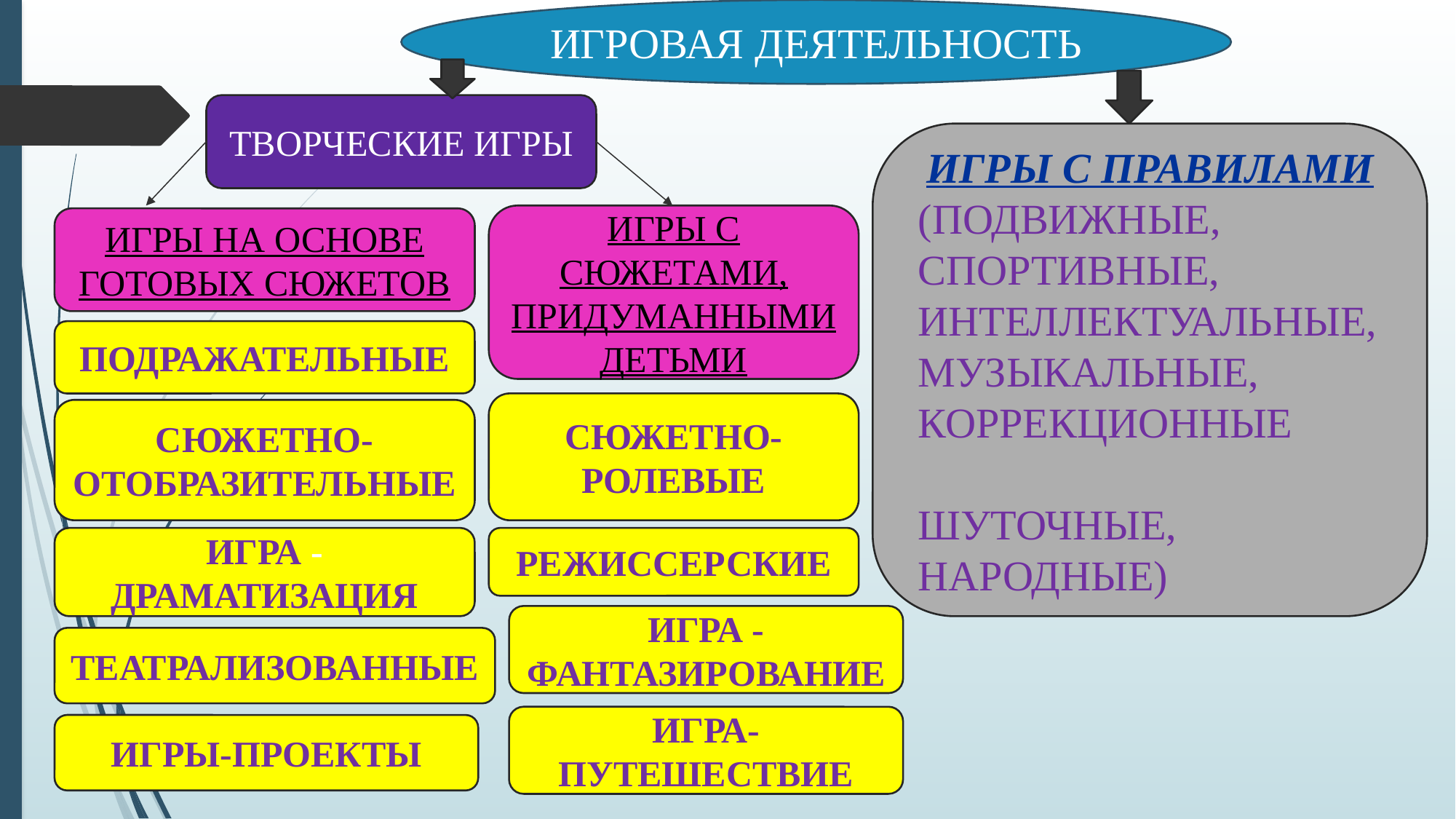

ИГРОВАЯ ДЕЯТЕЛЬНОСТЬ

ТВОРЧЕСКИЕ ИГРЫ
ИГРЫ С ПРАВИЛАМИ
 (ПОДВИЖНЫЕ,
 СПОРТИВНЫЕ,
 ИНТЕЛЛЕКТУАЛЬНЫЕ,
 МУЗЫКАЛЬНЫЕ,
 КОРРЕКЦИОННЫЕ
 ШУТОЧНЫЕ,
 НАРОДНЫЕ)
ИГРЫ С СЮЖЕТАМИ, ПРИДУМАННЫМИ ДЕТЬМИ
ИГРЫ НА ОСНОВЕ ГОТОВЫХ СЮЖЕТОВ
ПОДРАЖАТЕЛЬНЫЕ
СЮЖЕТНО-РОЛЕВЫЕ
СЮЖЕТНО-
ОТОБРАЗИТЕЛЬНЫЕ
ИГРА - ДРАМАТИЗАЦИЯ
РЕЖИССЕРСКИЕ
ИГРА -ФАНТАЗИРОВАНИЕ
ТЕАТРАЛИЗОВАННЫЕ
ИГРА-ПУТЕШЕСТВИЕ
ИГРЫ-ПРОЕКТЫ